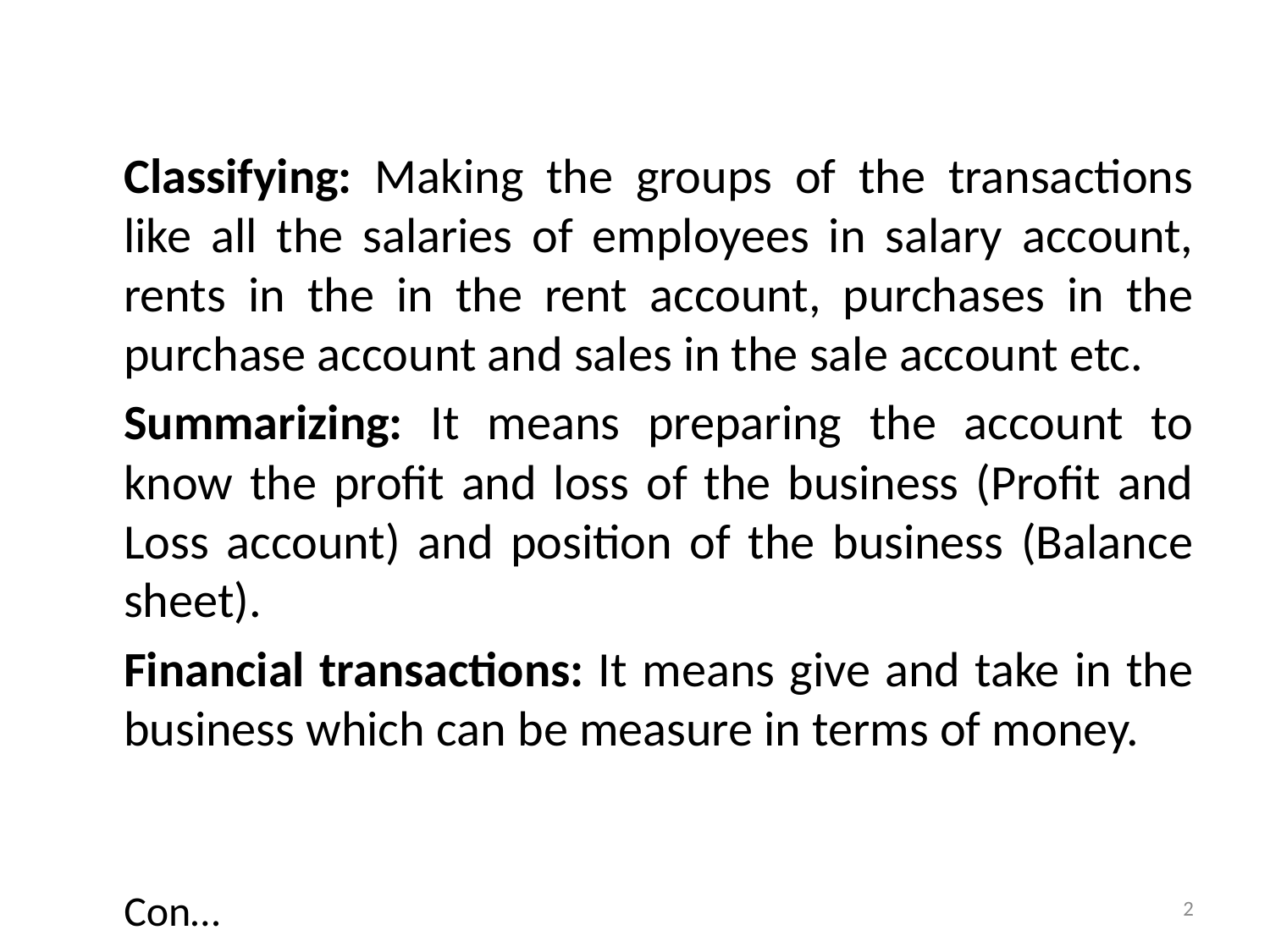

Classifying: Making the groups of the transactions like all the salaries of employees in salary account, rents in the in the rent account, purchases in the purchase account and sales in the sale account etc.
	Summarizing: It means preparing the account to know the profit and loss of the business (Profit and Loss account) and position of the business (Balance sheet).
	Financial transactions: It means give and take in the business which can be measure in terms of money.
				      												          Con…
2